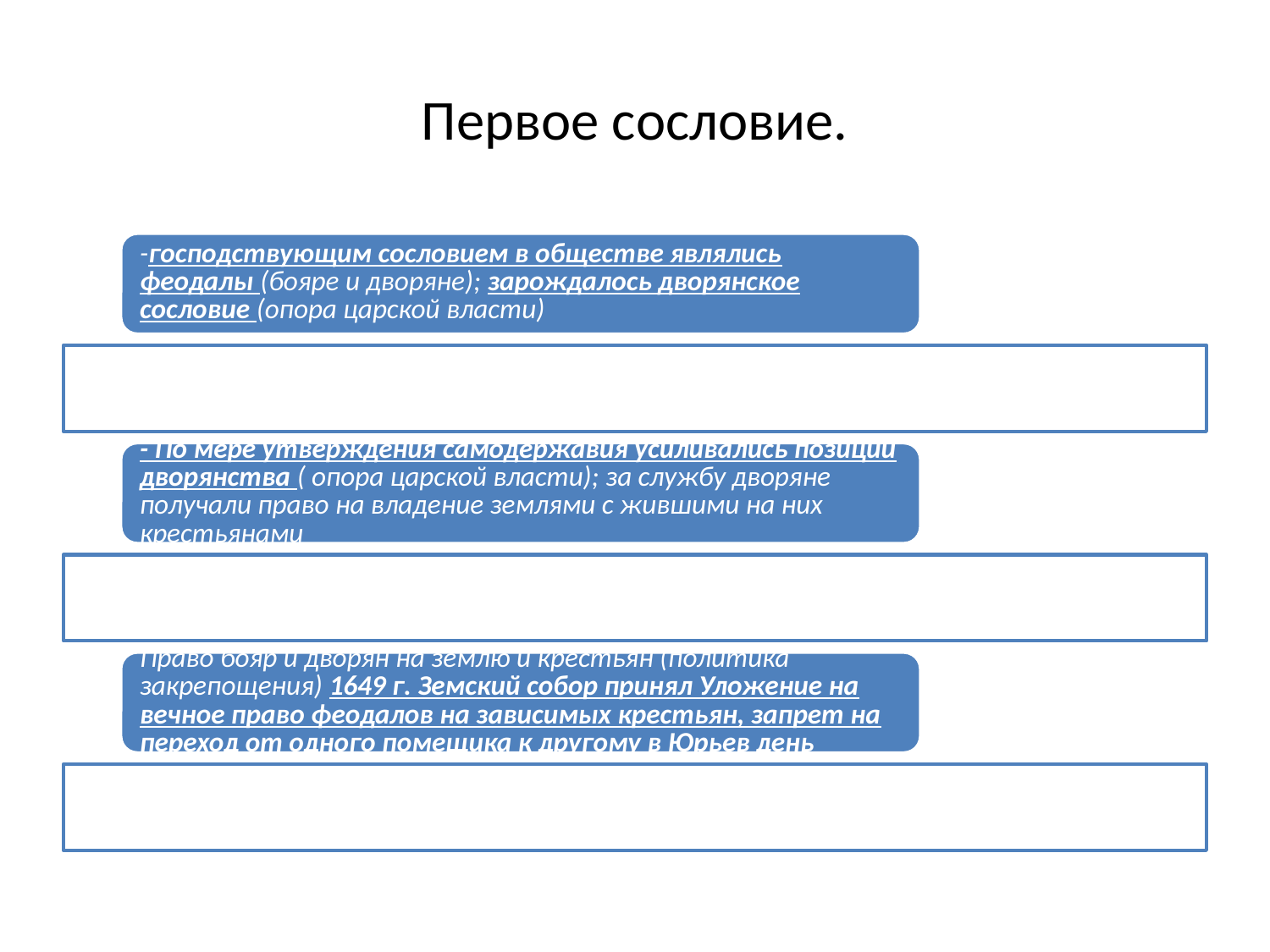

# Первое сословие.
-господствующим сословием в обществе являлись феодалы (бояре и дворяне); зарождалось дворянское сословие (опора царской власти)
- По мере утверждения самодержавия усиливались позиции дворянства ( опора царской власти); за службу дворяне получали право на владение землями с жившими на них крестьянами
Право бояр и дворян на землю и крестьян (политика закрепощения) 1649 г. Земский собор принял Уложение на вечное право феодалов на зависимых крестьян, запрет на переход от одного помещика к другому в Юрьев день